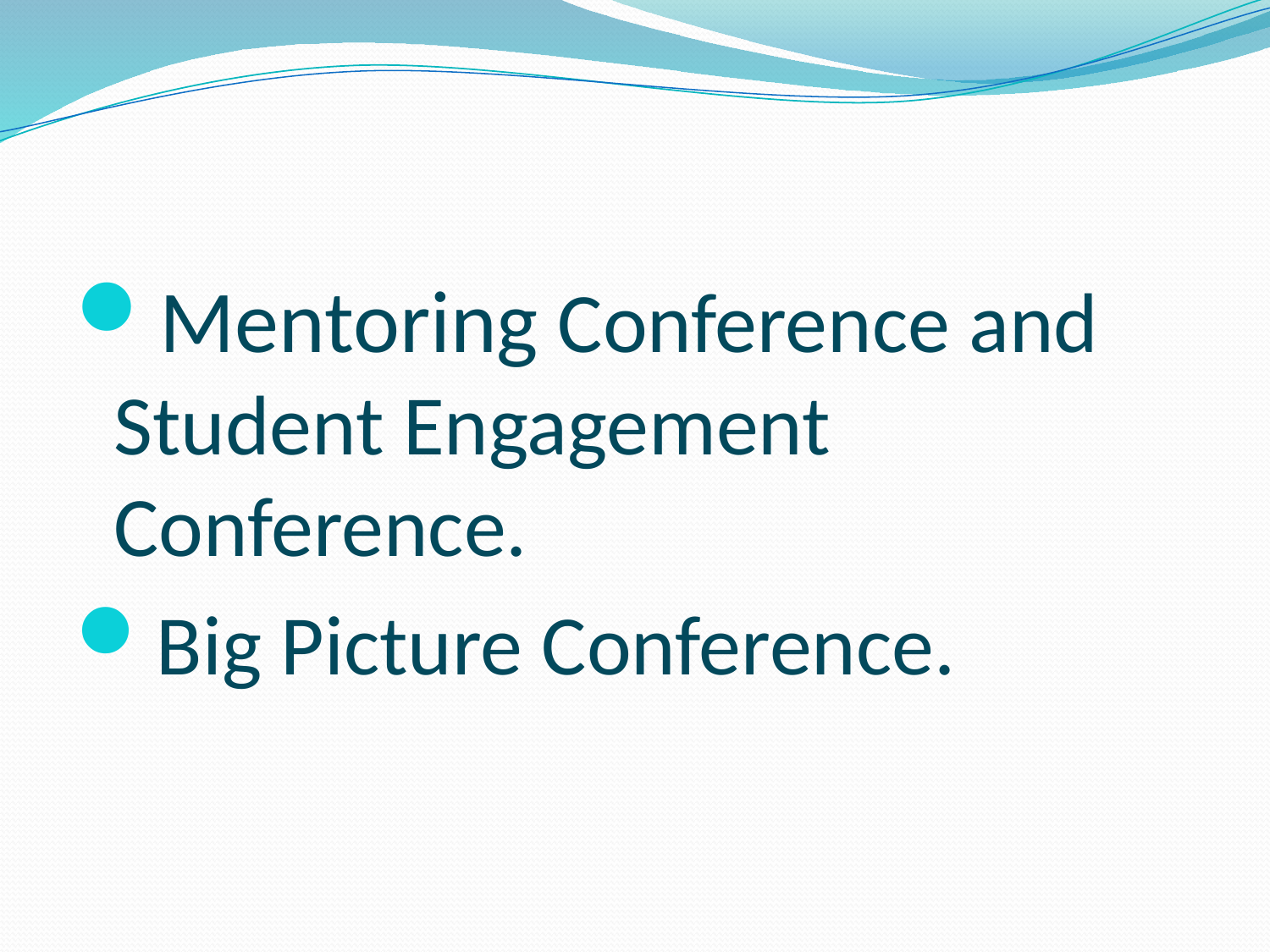

Mentoring Conference and Student Engagement Conference.
Big Picture Conference.